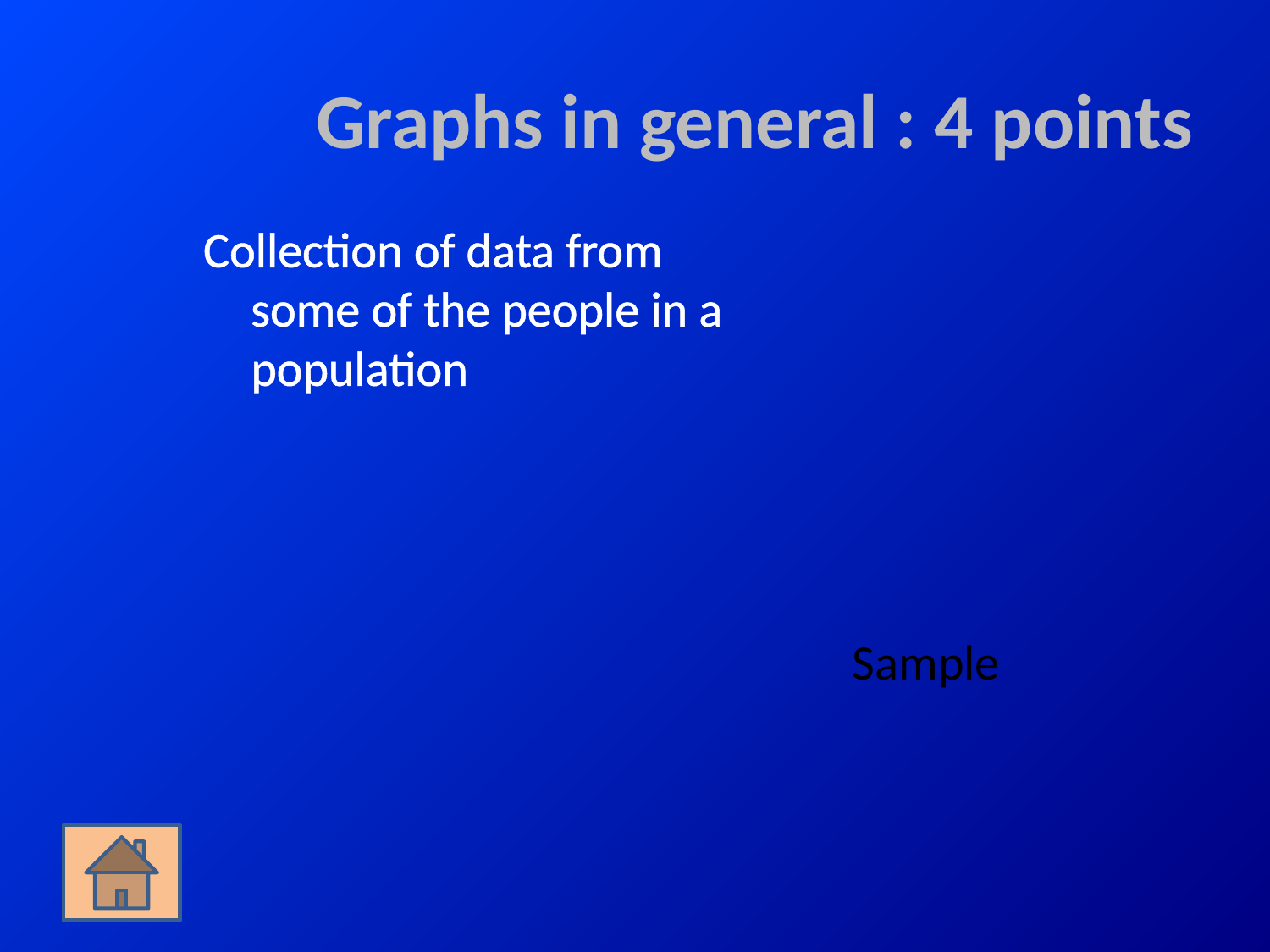

# Graphs in general : 4 points
Collection of data from some of the people in a population
Sample